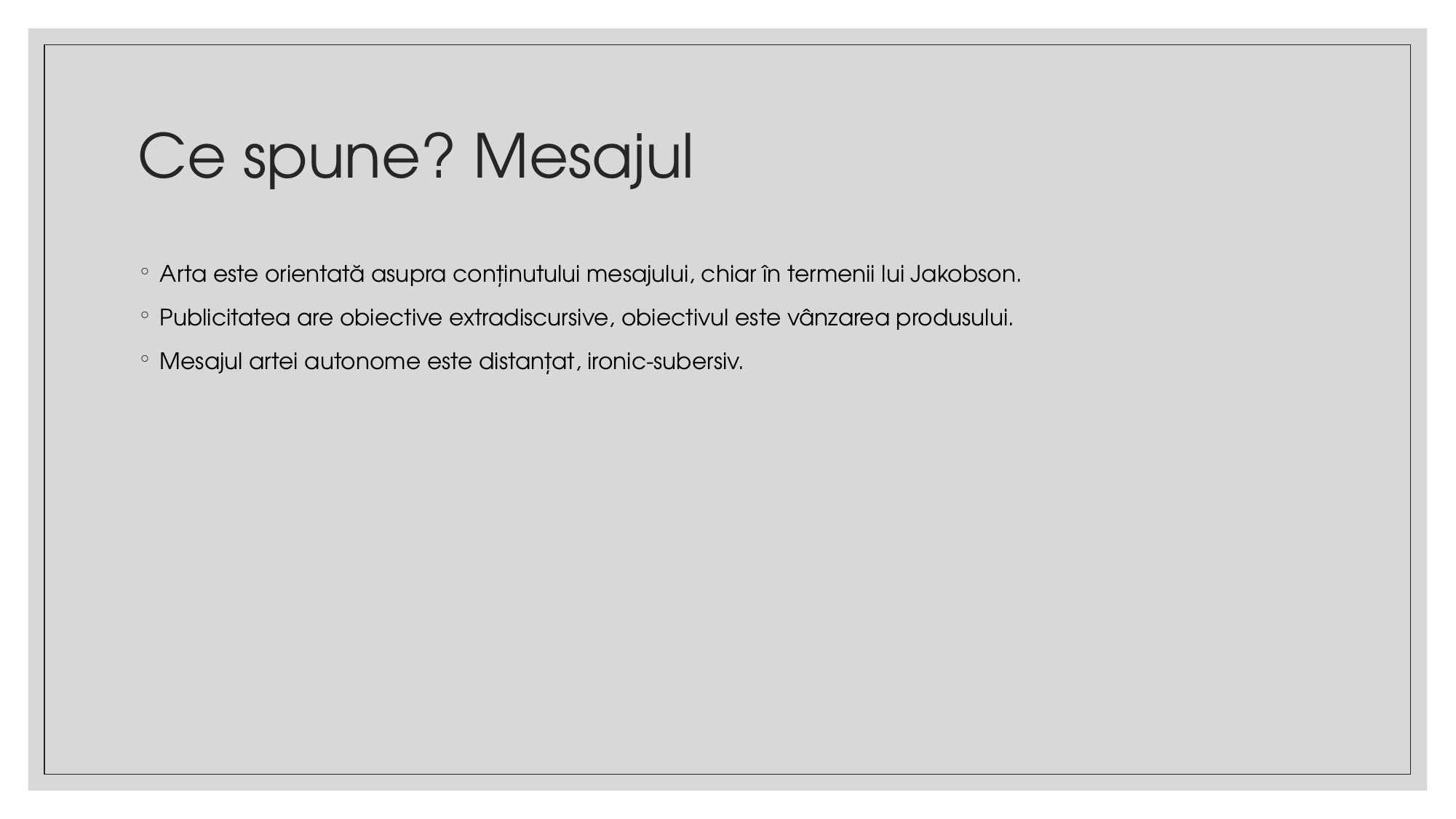

# Ce spune? Mesajul
Arta este orientată asupra conținutului mesajului, chiar în termenii lui Jakobson.
Publicitatea are obiective extradiscursive, obiectivul este vânzarea produsului.
Mesajul artei autonome este distanțat, ironic-subersiv.